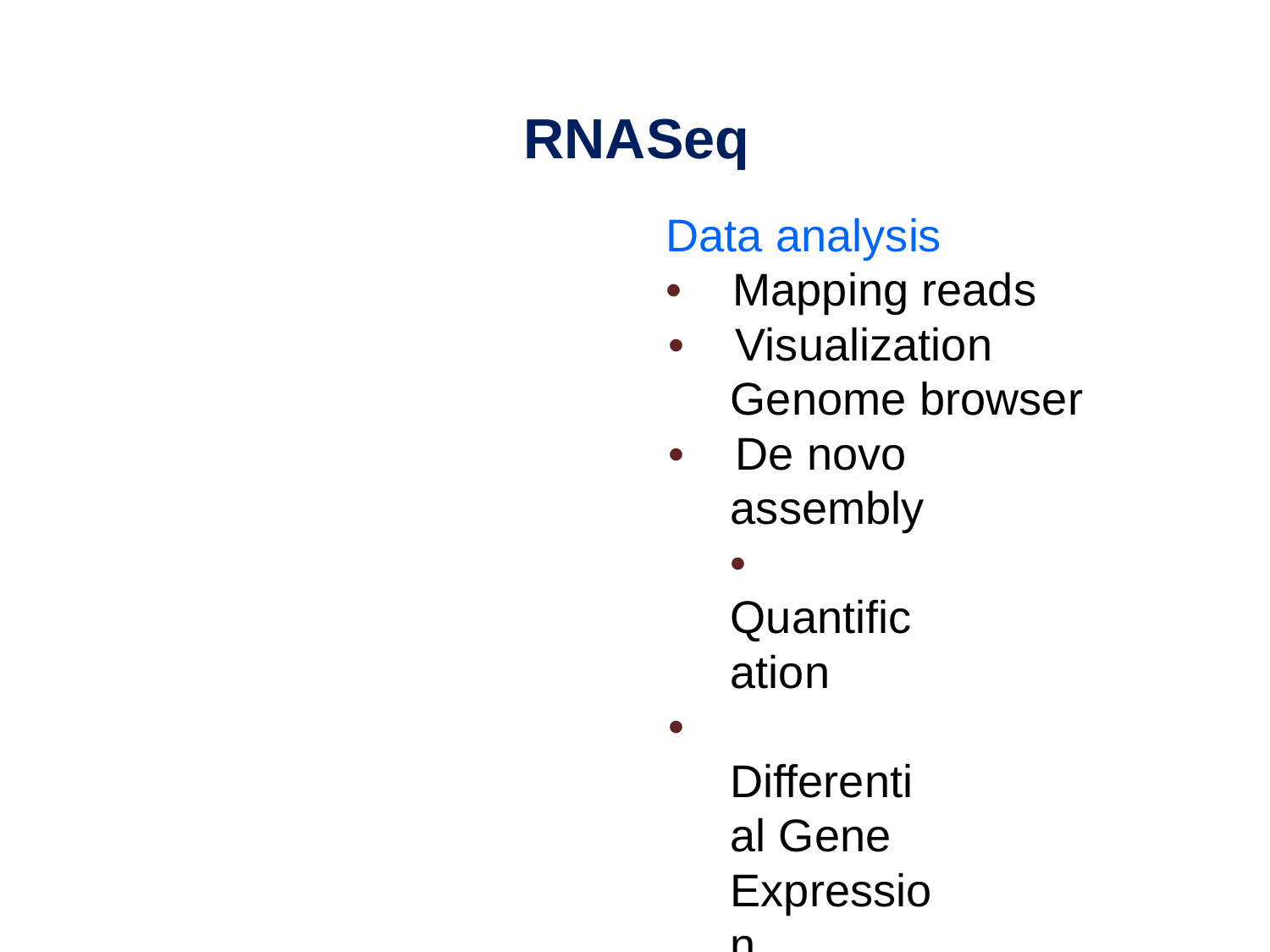

RNASeq
Data analysis
•    Mapping reads
•    Visualization Genome browser
•    De novo assembly
•    Quantification
•    Differential Gene Expression
•    Functional Analysis
•    Gene Networks